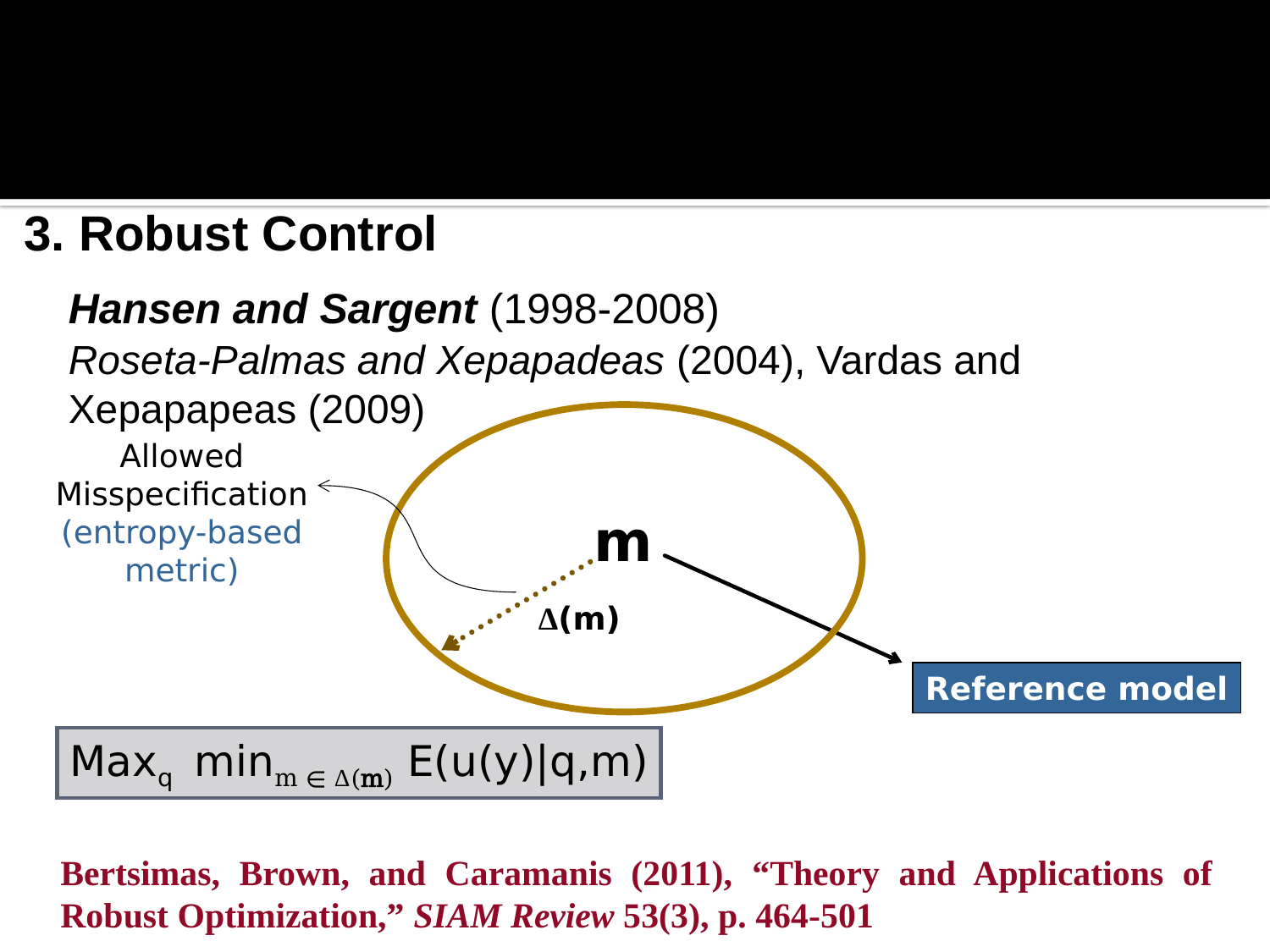

3. Robust Control

	Hansen and Sargent (1998-2008)
	Roseta-Palmas and Xepapadeas (2004), Vardas and Xepapapeas (2009)

Allowed
Misspecification
(entropy-based
metric)
m
Δ(m)
Reference model
Maxq  minm ∊ Δ(m) E(u(y)|q,m)
Bertsimas, Brown, and Caramanis (2011), “Theory and Applications of Robust Optimization,” SIAM Review 53(3), p. 464-501